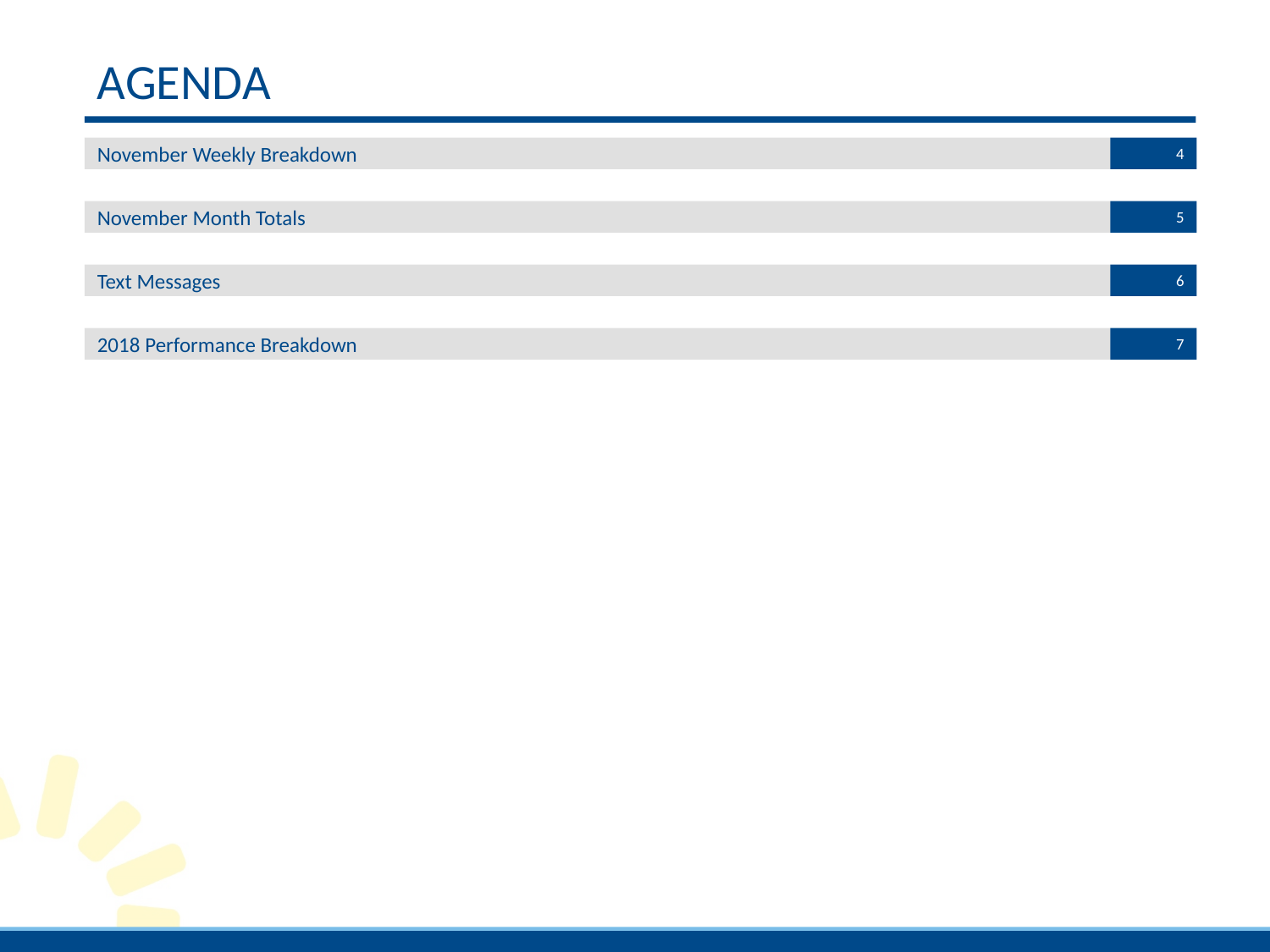

# Agenda
November Weekly Breakdown
4
November Month Totals
5
Text Messages
6
7
2018 Performance Breakdown